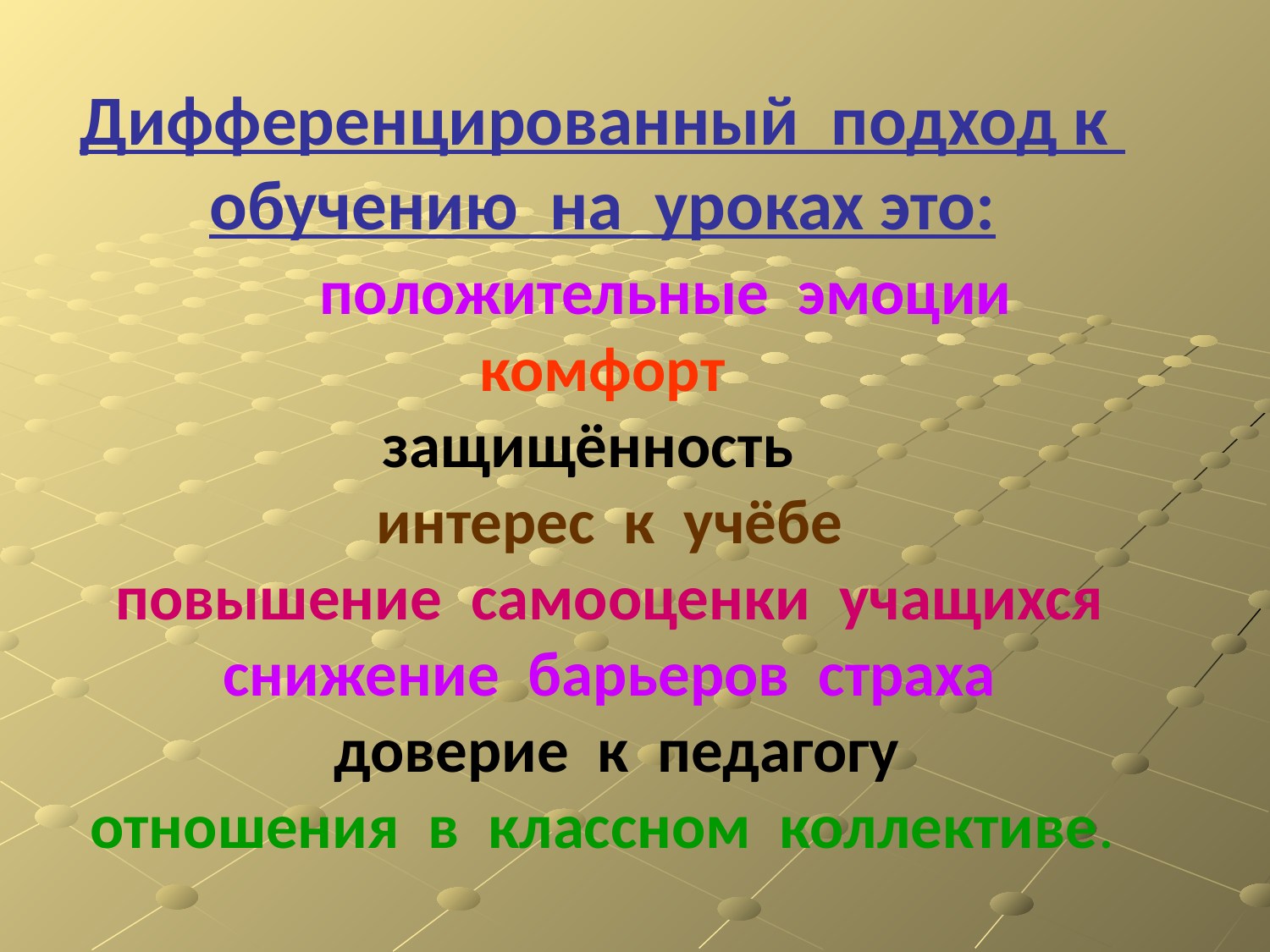

# Дифференцированный  подход к  обучению  на  уроках это: положительные  эмоции комфорт защищённость интерес  к  учёбе повышение  самооценки  учащихся снижение  барьеров  страха доверие  к  педагогу отношения  в  классном  коллективе.